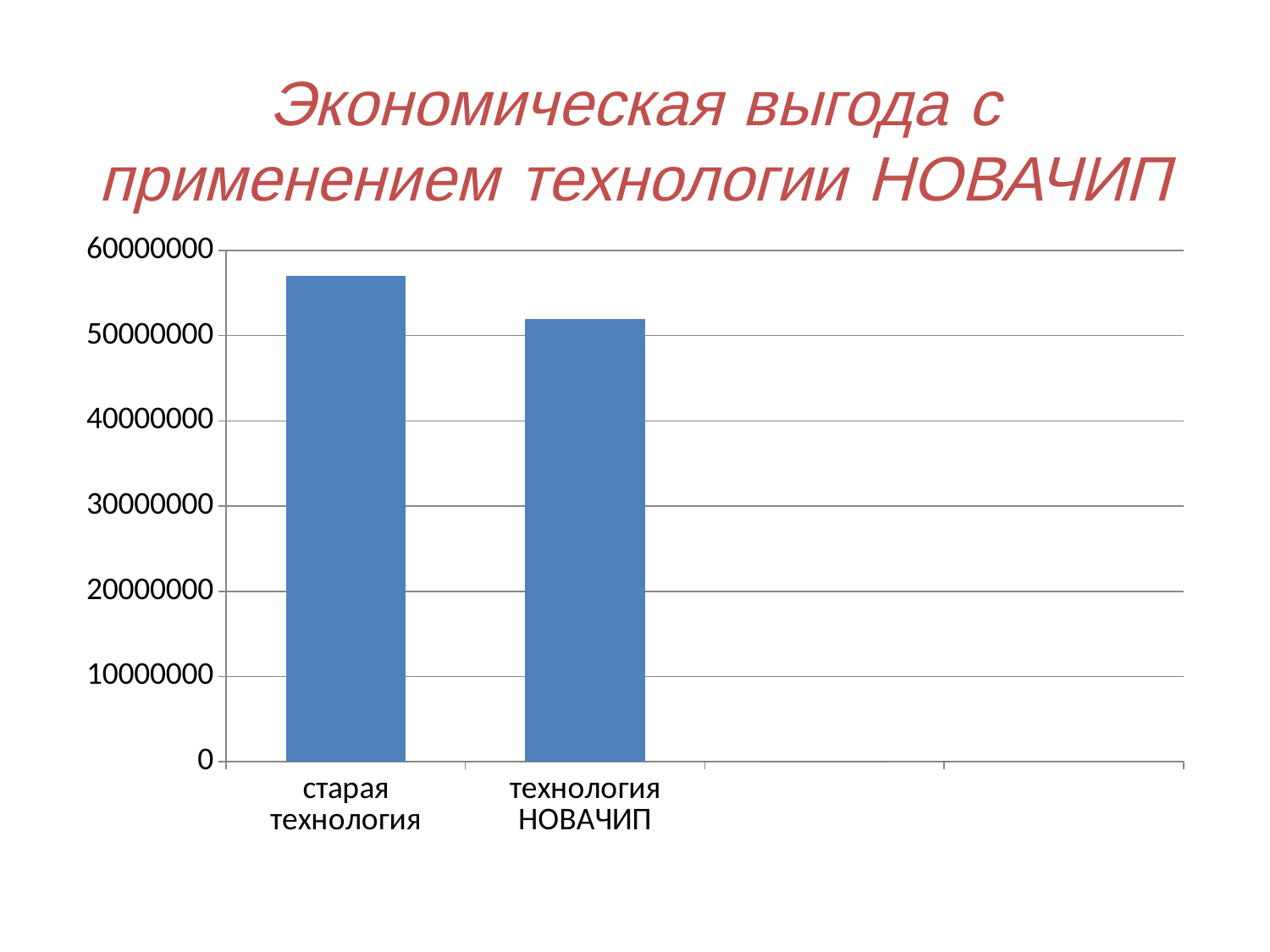

# Экономическая выгода с применением технологии НОВАЧИП

### Chart

| Category | Продажи |
|---|---|
| старая технология | 57000000.0 |
| технология НОВАЧИП | 52000000.0 |
|   | 0.0 |
|   | None |